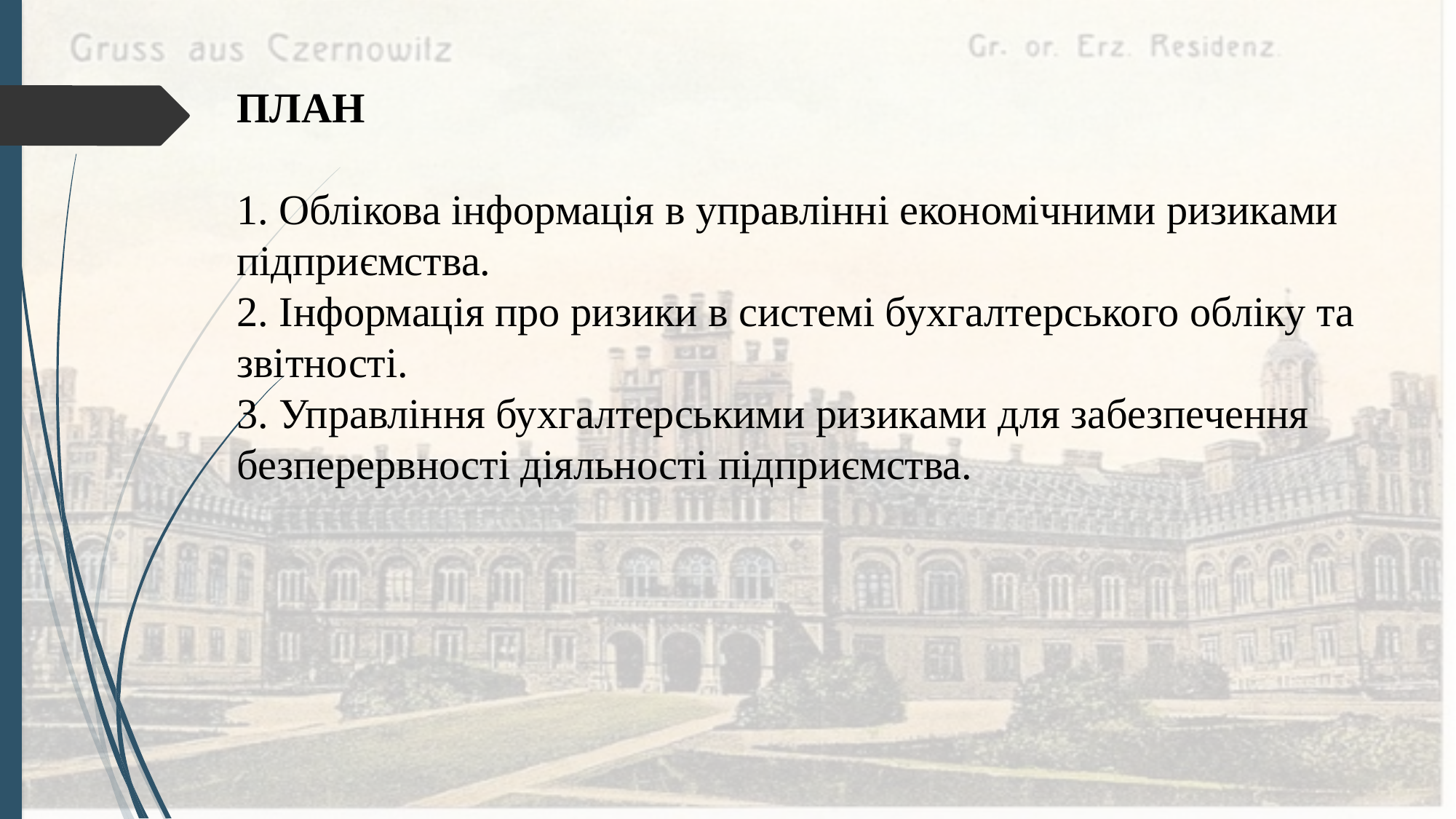

# ПЛАН 1. Облікова інформація в управлінні економічними ризиками підприємства. 2. Інформація про ризики в системі бухгалтерського обліку та звітності. 3. Управління бухгалтерськими ризиками для забезпечення безперервності діяльності підприємства.